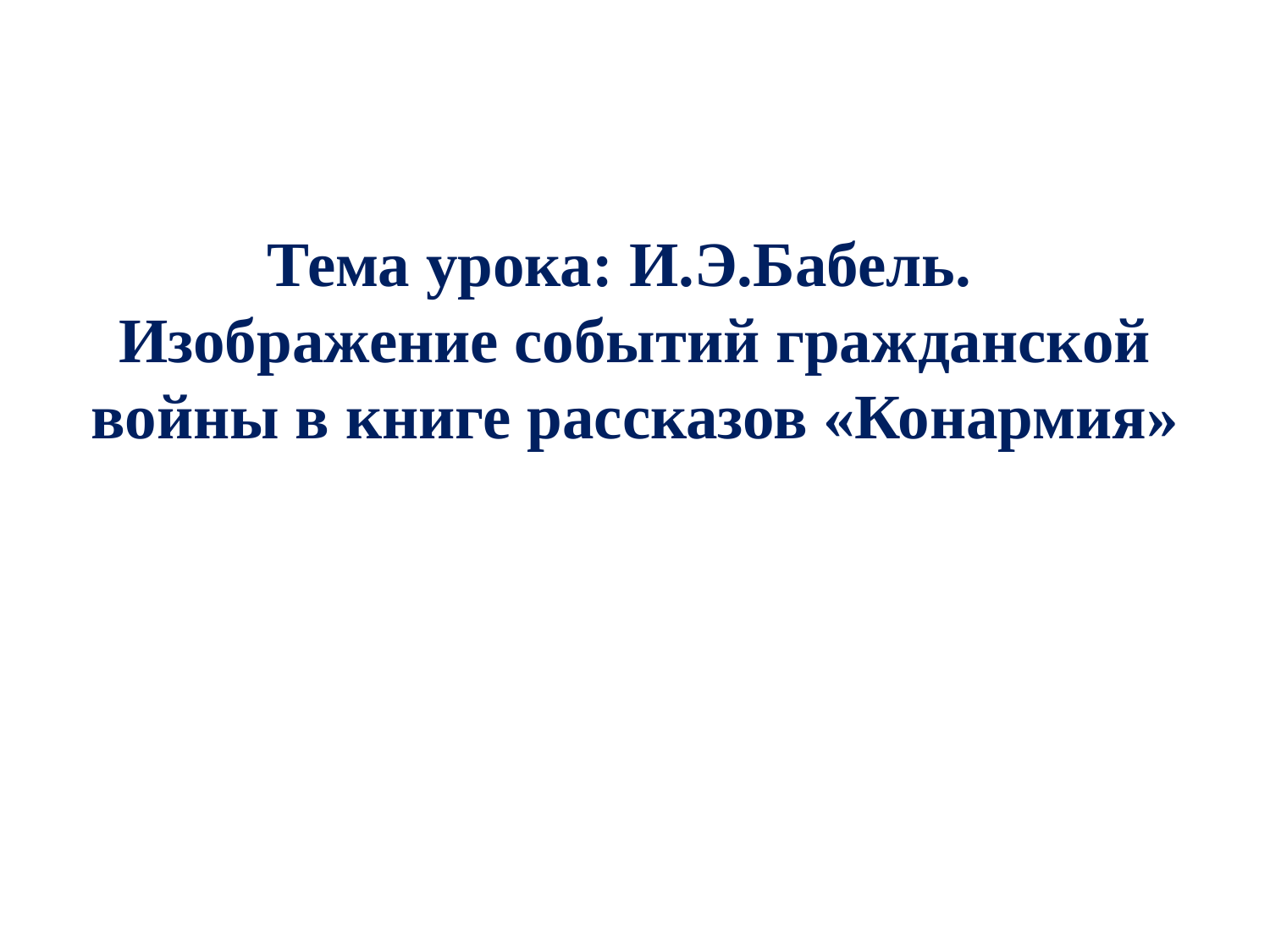

# Тема урока: И.Э.Бабель. Изображение событий гражданской войны в книге рассказов «Конармия»